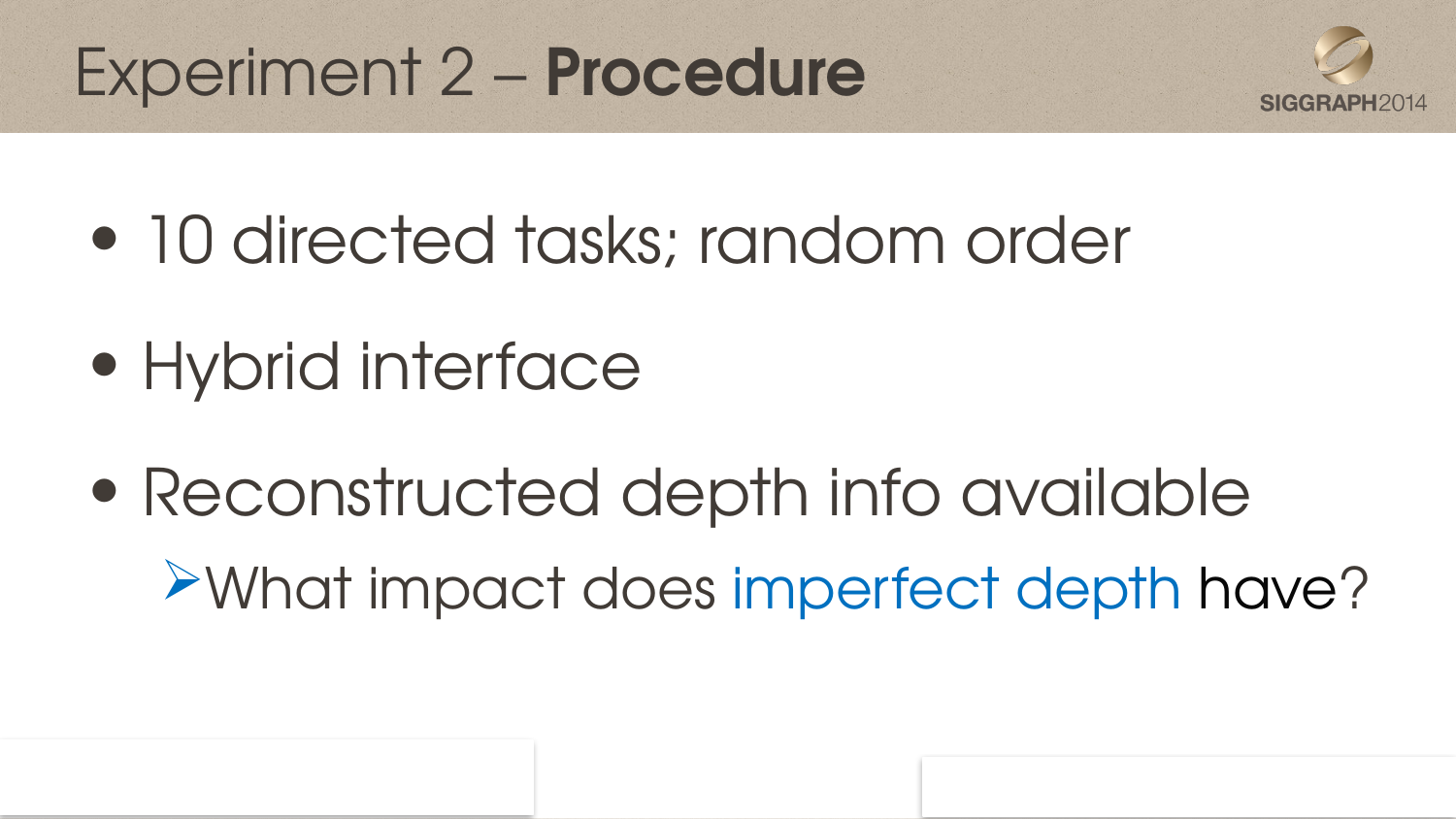

# Experiment 2 – Procedure
10 directed tasks; random order
Hybrid interface
Reconstructed depth info available
What impact does imperfect depth have?